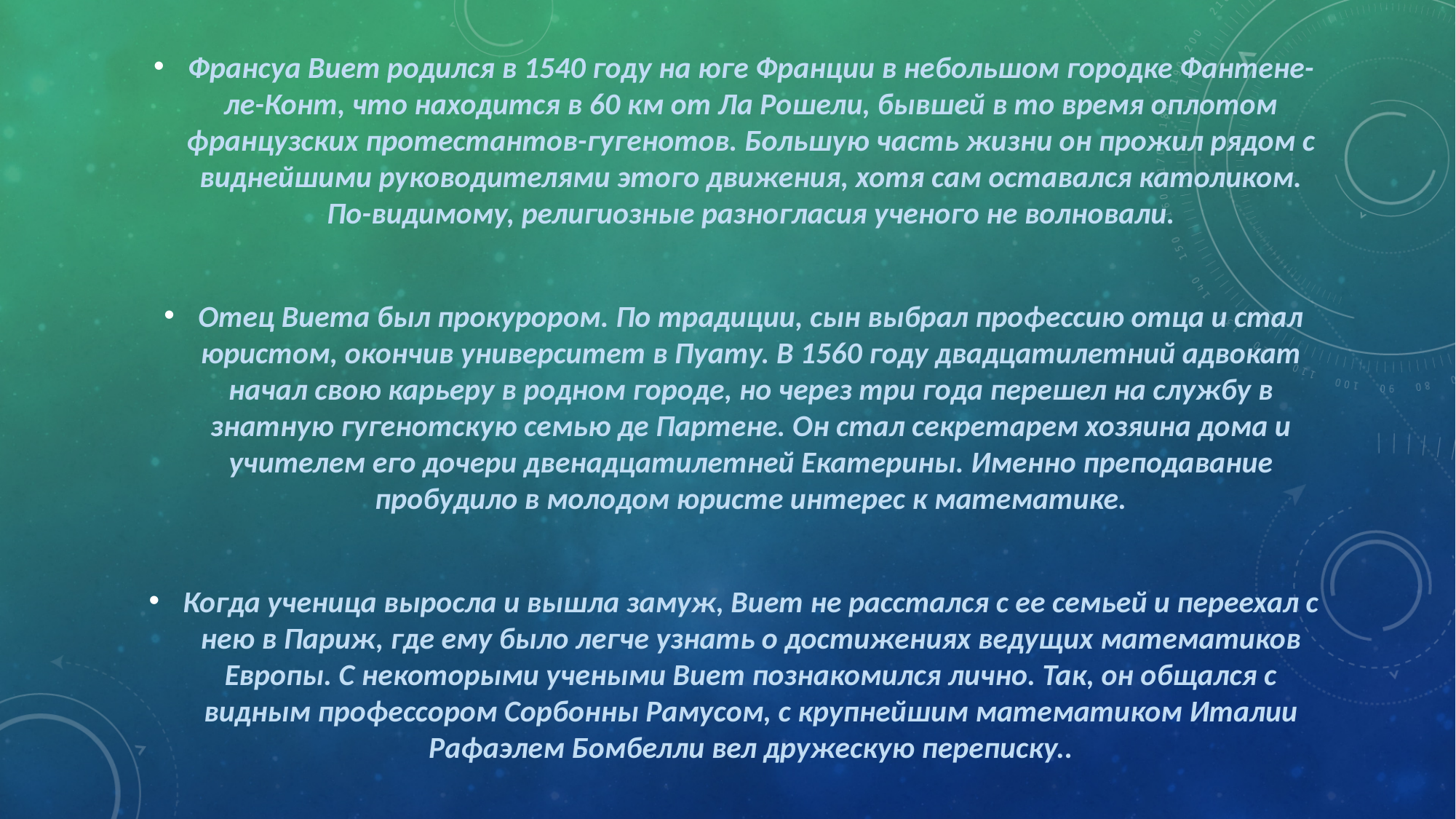

Франсуа Виет родился в 1540 году на юге Франции в небольшом городке Фантене-ле-Конт, что находится в 60 км от Ла Рошели, бывшей в то время оплотом французских протестантов-гугенотов. Большую часть жизни он прожил рядом с виднейшими руководителями этого движения, хотя сам оставался католиком. По-видимому, религиозные разногласия ученого не волновали.

Отец Виета был прокурором. По традиции, сын выбрал профессию отца и стал юристом, окончив университет в Пуату. В 1560 году двадцатилетний адвокат начал свою карьеру в родном городе, но через три года перешел на службу в знатную гугенотскую семью де Партене. Он стал секретарем хозяина дома и учителем его дочери двенадцатилетней Екатерины. Именно преподавание пробудило в молодом юристе интерес к математике.

Когда ученица выросла и вышла замуж, Виет не расстался с ее семьей и переехал с нею в Париж, где ему было легче узнать о достижениях ведущих математиков Европы. С некоторыми учеными Виет познакомился лично. Так, он общался с видным профессором Сорбонны Рамусом, с крупнейшим математиком Италии Рафаэлем Бомбелли вел дружескую переписку..